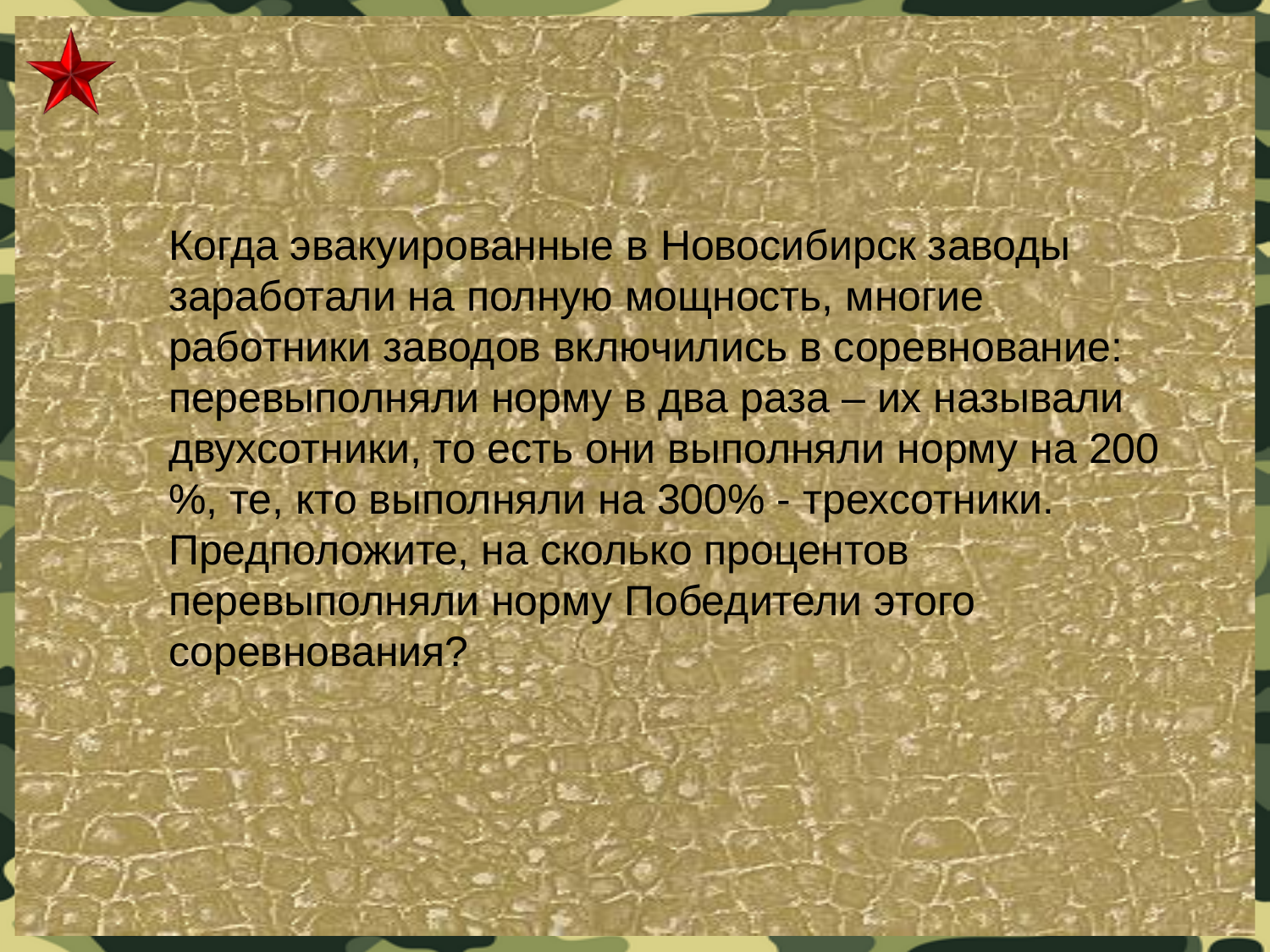

Когда эвакуированные в Новосибирск заводы заработали на полную мощность, многие работники заводов включились в соревнование: перевыполняли норму в два раза – их называли двухсотники, то есть они выполняли норму на 200 %, те, кто выполняли на 300% - трехсотники. Предположите, на сколько процентов перевыполняли норму Победители этого соревнования?